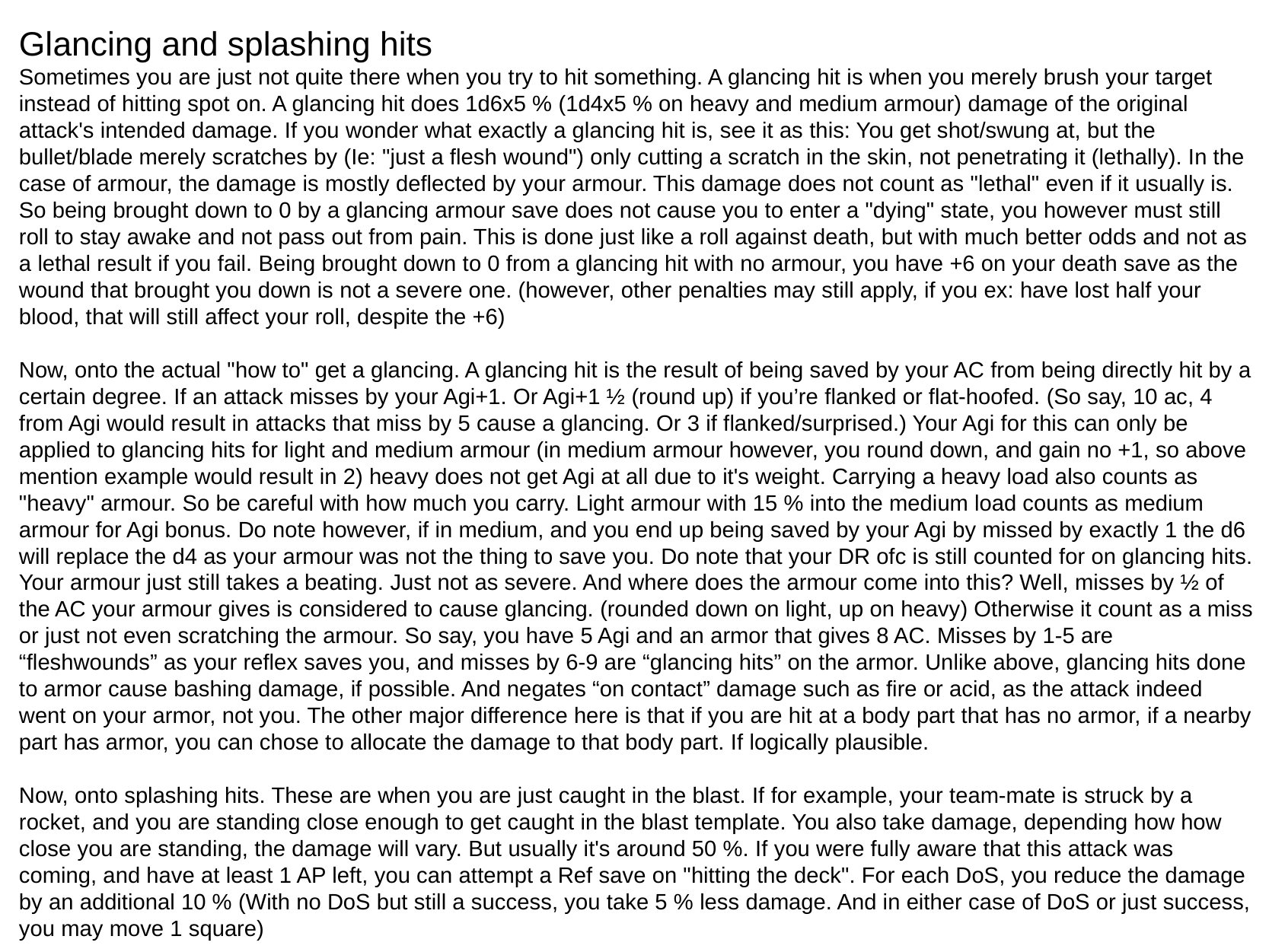

Glancing and splashing hits
Sometimes you are just not quite there when you try to hit something. A glancing hit is when you merely brush your target instead of hitting spot on. A glancing hit does 1d6x5 % (1d4x5 % on heavy and medium armour) damage of the original attack's intended damage. If you wonder what exactly a glancing hit is, see it as this: You get shot/swung at, but the bullet/blade merely scratches by (Ie: "just a flesh wound") only cutting a scratch in the skin, not penetrating it (lethally). In the case of armour, the damage is mostly deflected by your armour. This damage does not count as "lethal" even if it usually is. So being brought down to 0 by a glancing armour save does not cause you to enter a "dying" state, you however must still roll to stay awake and not pass out from pain. This is done just like a roll against death, but with much better odds and not as a lethal result if you fail. Being brought down to 0 from a glancing hit with no armour, you have +6 on your death save as the wound that brought you down is not a severe one. (however, other penalties may still apply, if you ex: have lost half your blood, that will still affect your roll, despite the +6)

Now, onto the actual "how to" get a glancing. A glancing hit is the result of being saved by your AC from being directly hit by a certain degree. If an attack misses by your Agi+1. Or Agi+1 ½ (round up) if you’re flanked or flat-hoofed. (So say, 10 ac, 4 from Agi would result in attacks that miss by 5 cause a glancing. Or 3 if flanked/surprised.) Your Agi for this can only be applied to glancing hits for light and medium armour (in medium armour however, you round down, and gain no +1, so above mention example would result in 2) heavy does not get Agi at all due to it's weight. Carrying a heavy load also counts as "heavy" armour. So be careful with how much you carry. Light armour with 15 % into the medium load counts as medium armour for Agi bonus. Do note however, if in medium, and you end up being saved by your Agi by missed by exactly 1 the d6 will replace the d4 as your armour was not the thing to save you. Do note that your DR ofc is still counted for on glancing hits. Your armour just still takes a beating. Just not as severe. And where does the armour come into this? Well, misses by ½ of the AC your armour gives is considered to cause glancing. (rounded down on light, up on heavy) Otherwise it count as a miss or just not even scratching the armour. So say, you have 5 Agi and an armor that gives 8 AC. Misses by 1-5 are “fleshwounds” as your reflex saves you, and misses by 6-9 are “glancing hits” on the armor. Unlike above, glancing hits done to armor cause bashing damage, if possible. And negates “on contact” damage such as fire or acid, as the attack indeed went on your armor, not you. The other major difference here is that if you are hit at a body part that has no armor, if a nearby part has armor, you can chose to allocate the damage to that body part. If logically plausible.

Now, onto splashing hits. These are when you are just caught in the blast. If for example, your team-mate is struck by a rocket, and you are standing close enough to get caught in the blast template. You also take damage, depending how how close you are standing, the damage will vary. But usually it's around 50 %. If you were fully aware that this attack was coming, and have at least 1 AP left, you can attempt a Ref save on "hitting the deck". For each DoS, you reduce the damage by an additional 10 % (With no DoS but still a success, you take 5 % less damage. And in either case of DoS or just success, you may move 1 square)